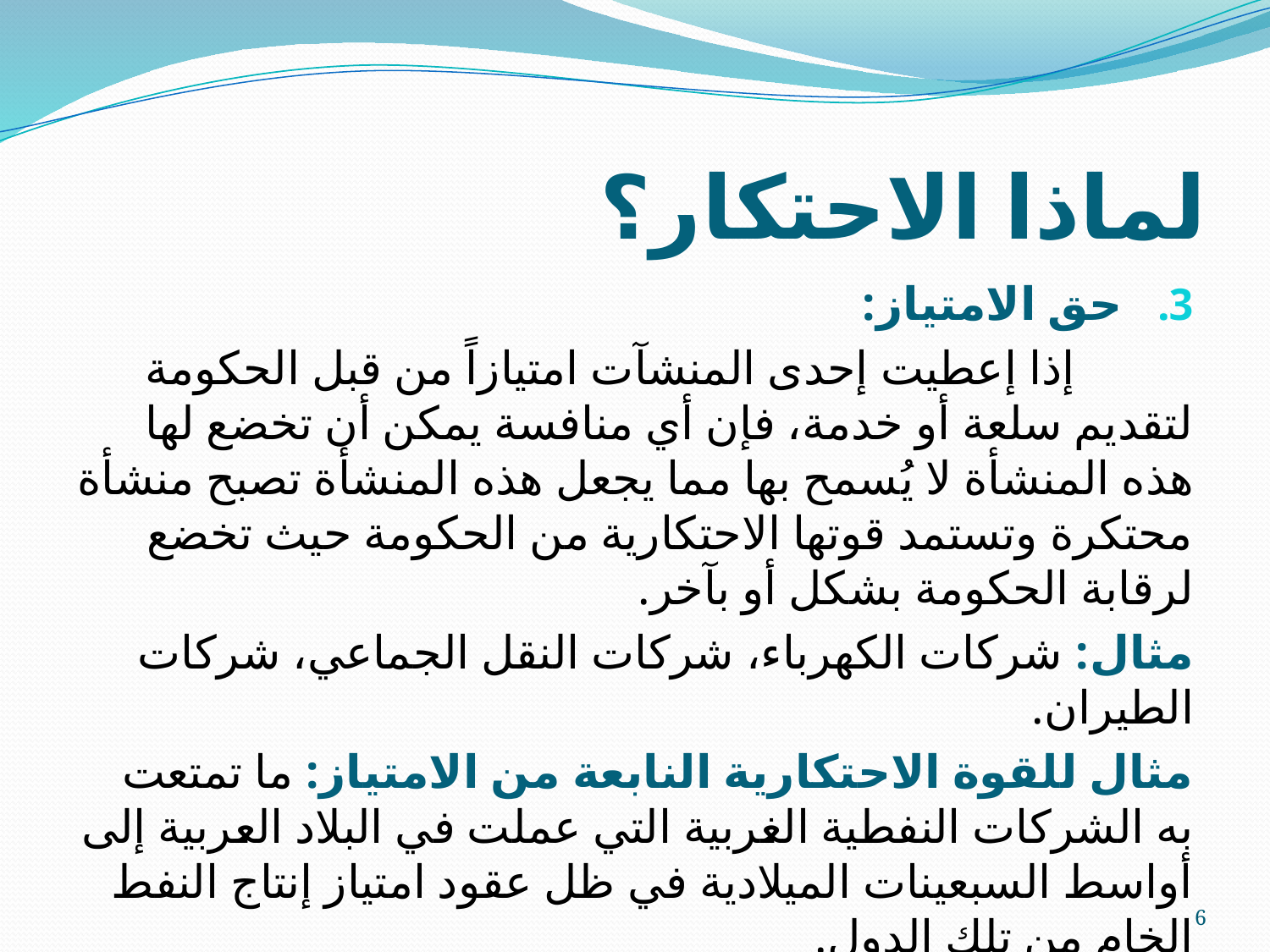

# لماذا الاحتكار؟
حق الامتياز:
          إذا إعطيت إحدى المنشآت امتيازاً من قبل الحكومة لتقديم سلعة أو خدمة، فإن أي منافسة يمكن أن تخضع لها هذه المنشأة لا يُسمح بها مما يجعل هذه المنشأة تصبح منشأة محتكرة وتستمد قوتها الاحتكارية من الحكومة حيث تخضع لرقابة الحكومة بشكل أو بآخر.
مثال: شركات الكهرباء، شركات النقل الجماعي، شركات الطيران.
مثال للقوة الاحتكارية النابعة من الامتياز: ما تمتعت به الشركات النفطية الغربية التي عملت في البلاد العربية إلى أواسط السبعينات الميلادية في ظل عقود امتياز إنتاج النفط الخام من تلك الدول.
6